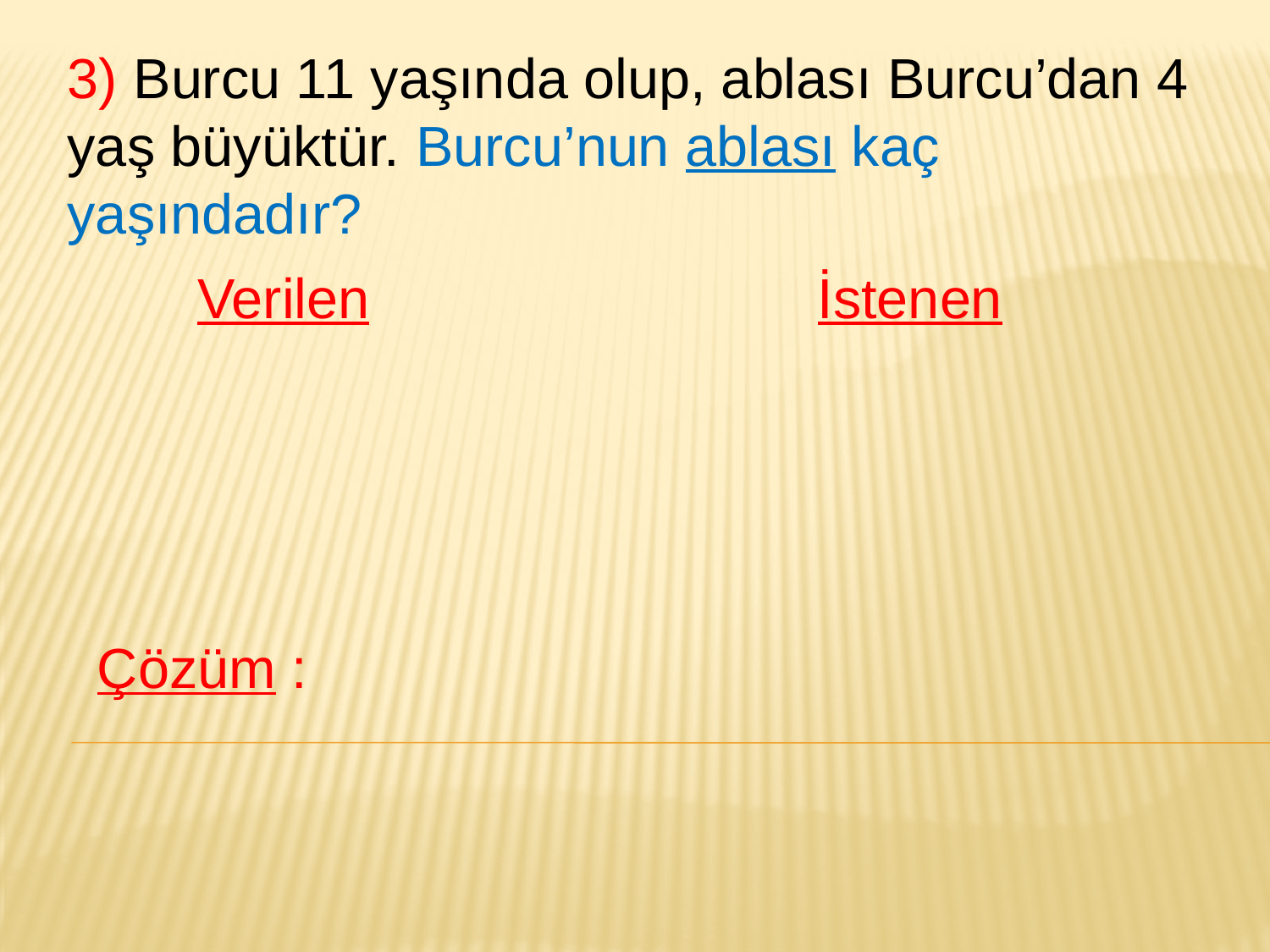

3) Burcu 11 yaşında olup, ablası Burcu’dan 4 yaş büyüktür. Burcu’nun ablası kaç yaşındadır?

Verilen
İstenen
Çözüm :